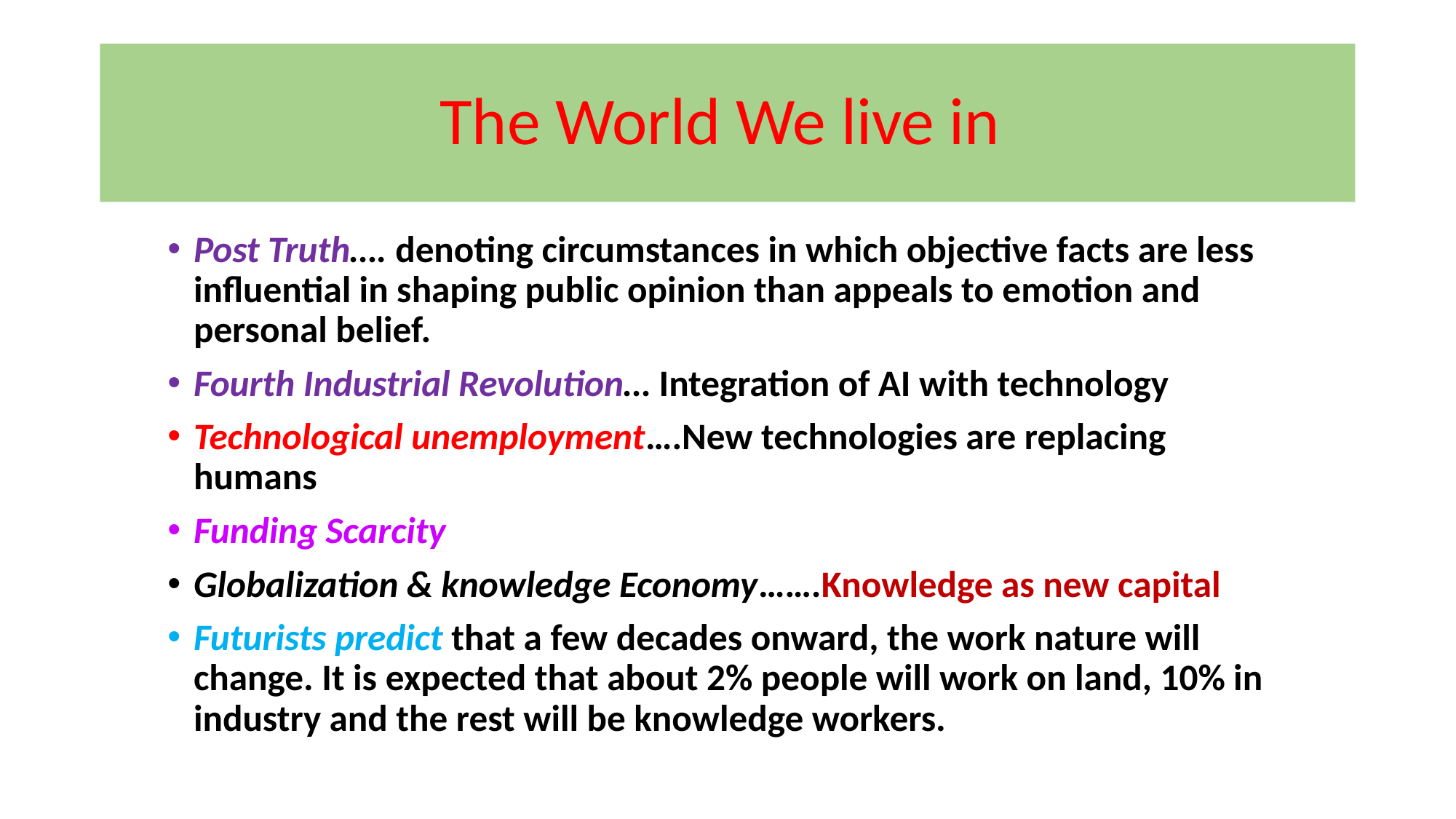

# The World We live in
Post Truth…. denoting circumstances in which objective facts are less influential in shaping public opinion than appeals to emotion and personal belief.
Fourth Industrial Revolution… Integration of AI with technology
Technological unemployment….New technologies are replacing humans
Funding Scarcity
Globalization & knowledge Economy…….Knowledge as new capital
Futurists predict that a few decades onward, the work nature will change. It is expected that about 2% people will work on land, 10% in industry and the rest will be knowledge workers.